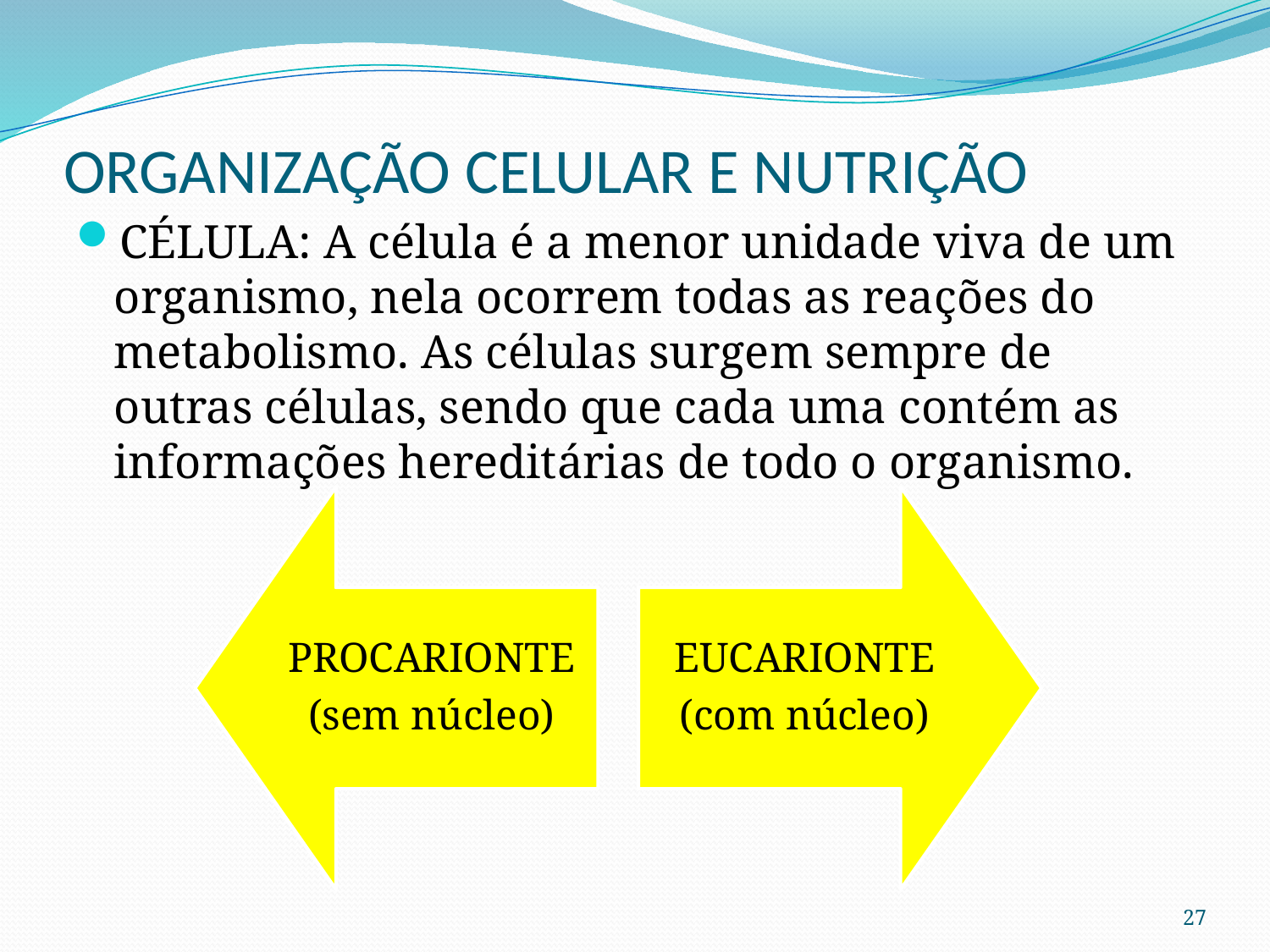

# ORGANIZAÇÃO CELULAR E NUTRIÇÃO
CÉLULA: A célula é a menor unidade viva de um organismo, nela ocorrem todas as reações do metabolismo. As células surgem sempre de outras células, sendo que cada uma contém as informações hereditárias de todo o organismo.

PROCARIONTE
(sem núcleo)
EUCARIONTE
(com núcleo)
27